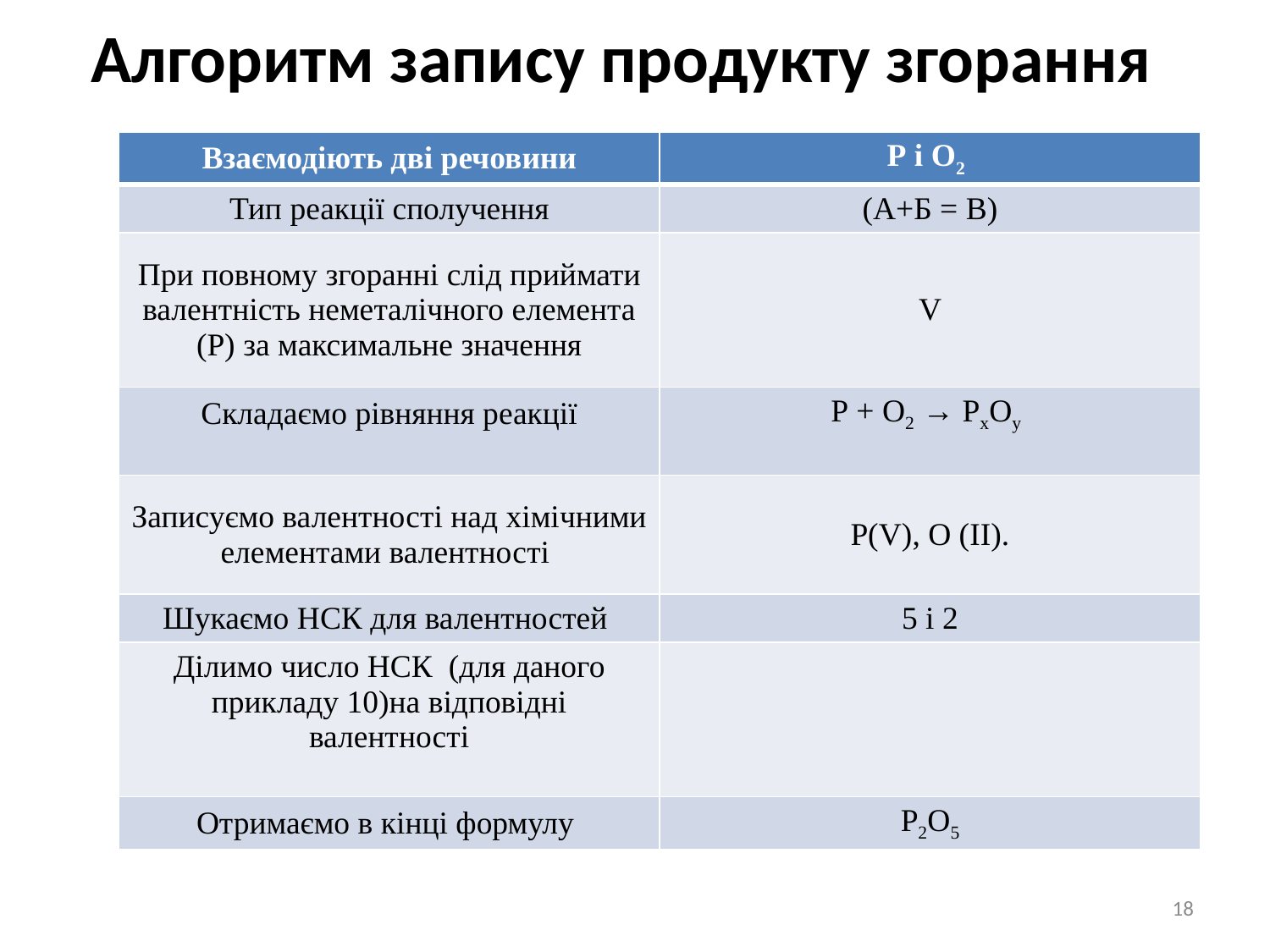

# Алгоритм запису продукту згорання
| Взаємодіють дві речовини | Р і О2 |
| --- | --- |
| Тип реакції сполучення | (А+Б = В) |
| При повному згоранні слід приймати валентність неметалічного елемента (Р) за максимальне значення | V |
| Складаємо рівняння реакції | Р + О2 → РхОy |
| Записуємо валентності над хімічними елементами валентності | Р(V), O (II). |
| Шукаємо НСК для валентностей | 5 і 2 |
| Ділимо число НСК (для даного прикладу 10)на відповідні валентності |  |
| Отримаємо в кінці формулу | Р2O5 |

18